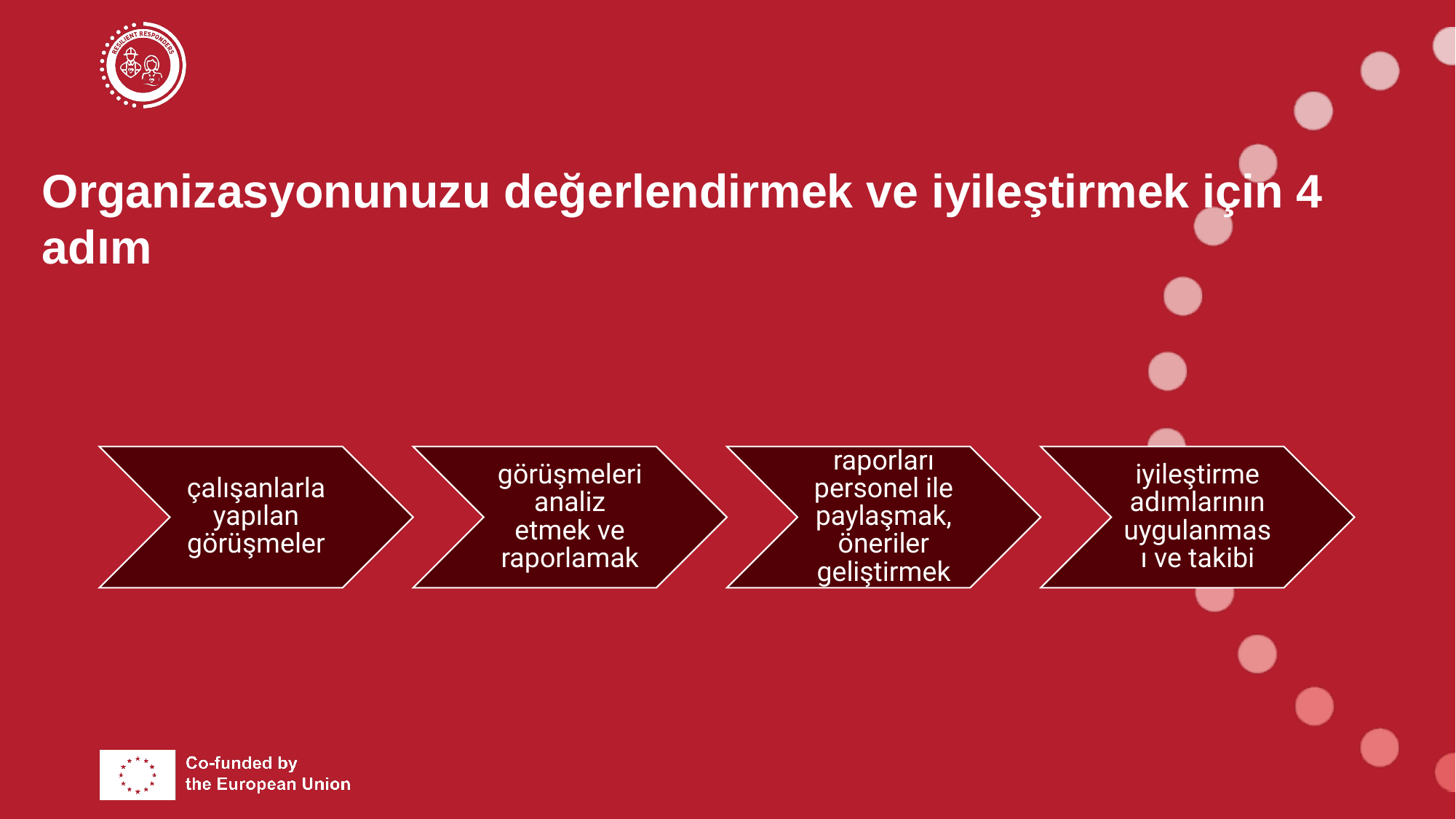

# Organizasyonunuzu değerlendirmek ve iyileştirmek için 4 adım

çalışanlarla yapılan görüşmeler
görüşmeleri analiz etmek ve raporlamak
raporları personel ile paylaşmak, öneriler geliştirmek
iyileştirme adımlarının uygulanması ve takibi